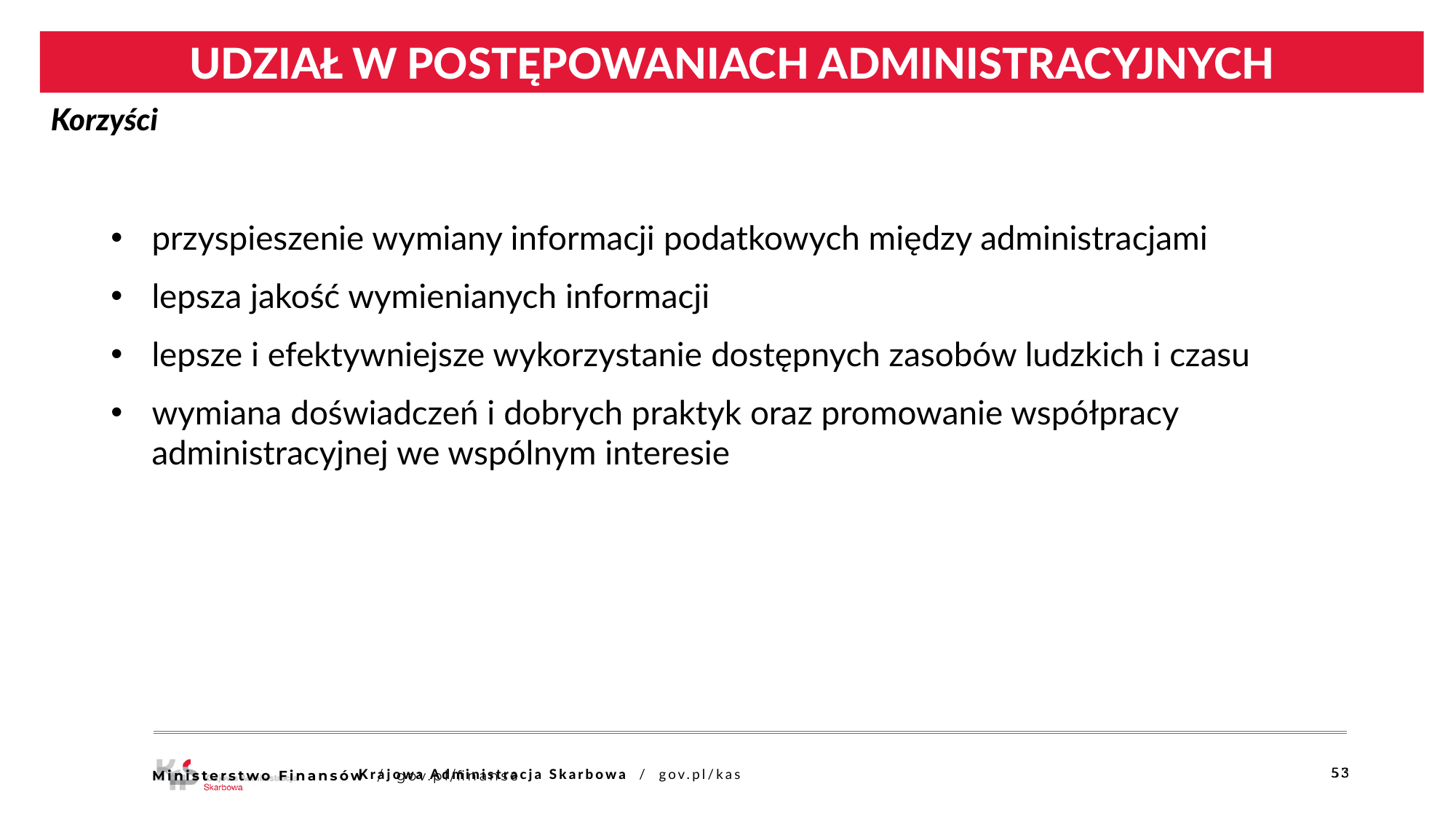

UDZIAŁ W POSTĘPOWANIACH ADMINISTRACYJNYCH
Korzyści
przyspieszenie wymiany informacji podatkowych między administracjami
lepsza jakość wymienianych informacji
lepsze i efektywniejsze wykorzystanie dostępnych zasobów ludzkich i czasu
wymiana doświadczeń i dobrych praktyk oraz promowanie współpracy administracyjnej we wspólnym interesie
53
Ministerstwo Finansów  /  gov.pl/finanse